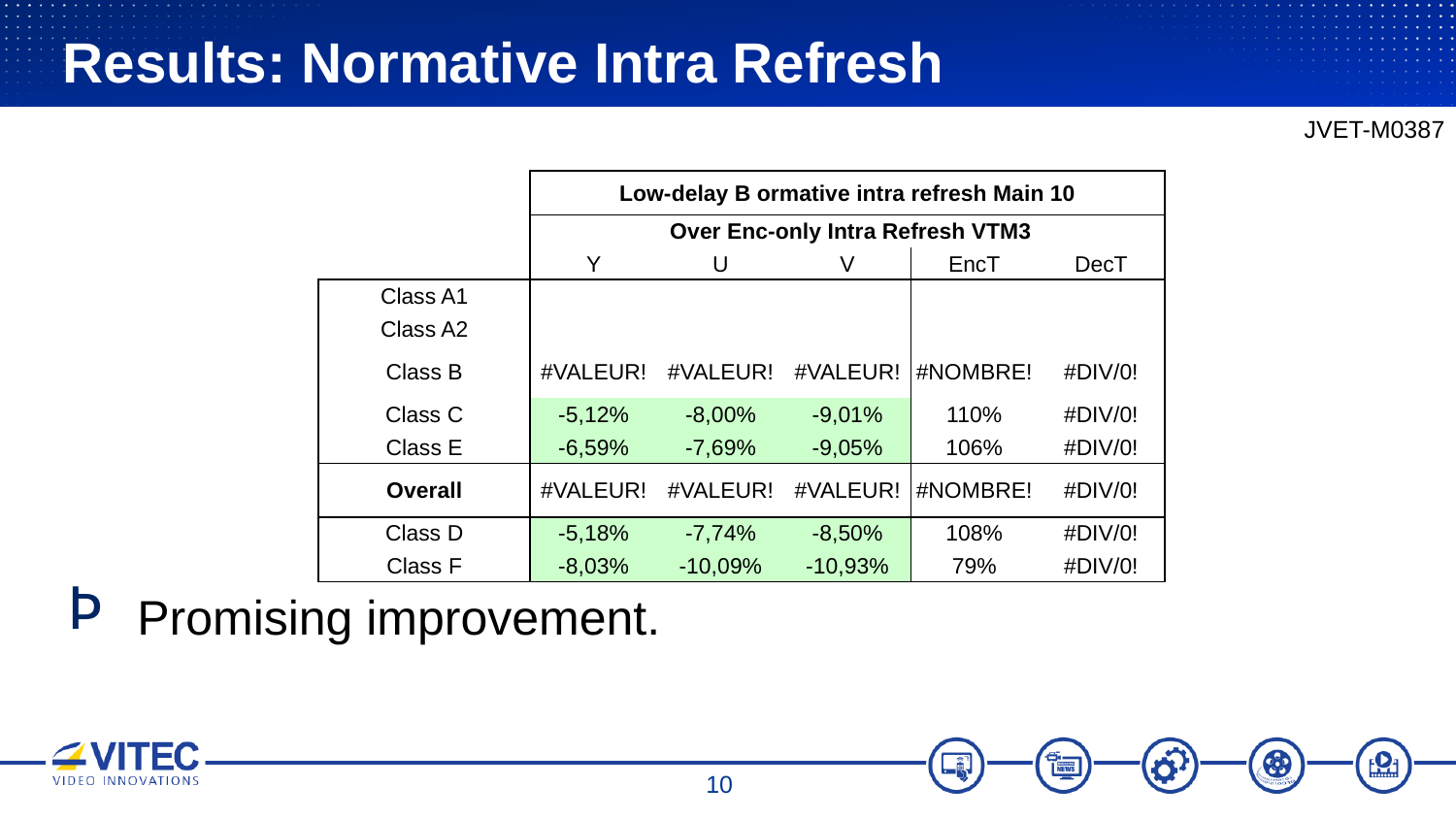

# Results: Normative Intra Refresh
JVET-M0387

 Promising improvement.
|  | Low-delay B ormative intra refresh Main 10 |  |  |  |  |
| --- | --- | --- | --- | --- | --- |
|  | Over Enc-only Intra Refresh VTM3 |  |  |  |  |
|  | Y | U | V | EncT | DecT |
| Class A1 |  |  |  |  |  |
| Class A2 |  |  |  |  |  |
| Class B | #VALEUR! | #VALEUR! | #VALEUR! | #NOMBRE! | #DIV/0! |
| Class C | -5,12% | -8,00% | -9,01% | 110% | #DIV/0! |
| Class E | -6,59% | -7,69% | -9,05% | 106% | #DIV/0! |
| Overall | #VALEUR! | #VALEUR! | #VALEUR! | #NOMBRE! | #DIV/0! |
| Class D | -5,18% | -7,74% | -8,50% | 108% | #DIV/0! |
| Class F | -8,03% | -10,09% | -10,93% | 79% | #DIV/0! |
10